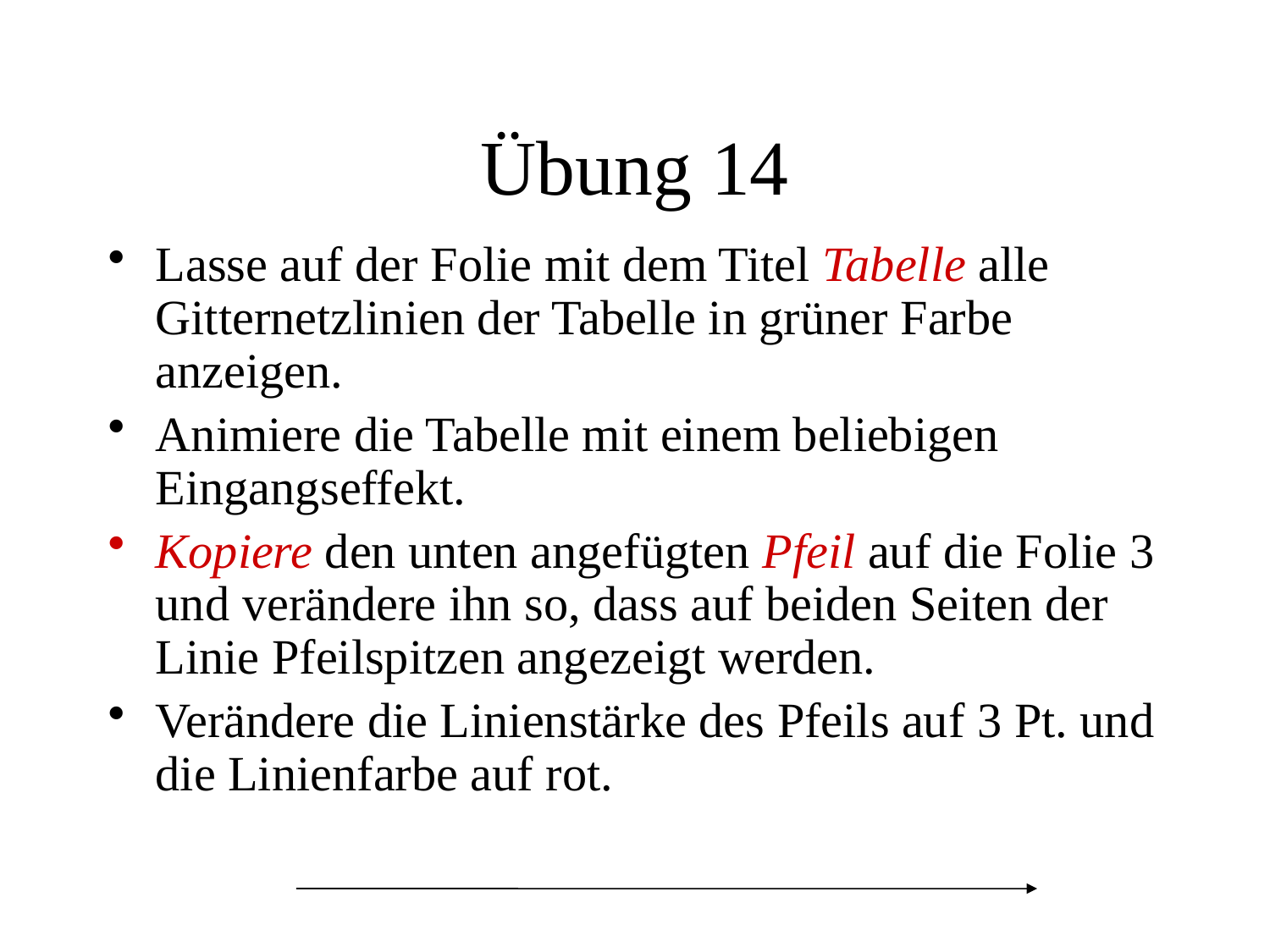

# Übung 14
Lasse auf der Folie mit dem Titel Tabelle alle Gitternetzlinien der Tabelle in grüner Farbe anzeigen.
Animiere die Tabelle mit einem beliebigen Eingangseffekt.
Kopiere den unten angefügten Pfeil auf die Folie 3 und verändere ihn so, dass auf beiden Seiten der Linie Pfeilspitzen angezeigt werden.
Verändere die Linienstärke des Pfeils auf 3 Pt. und die Linienfarbe auf rot.